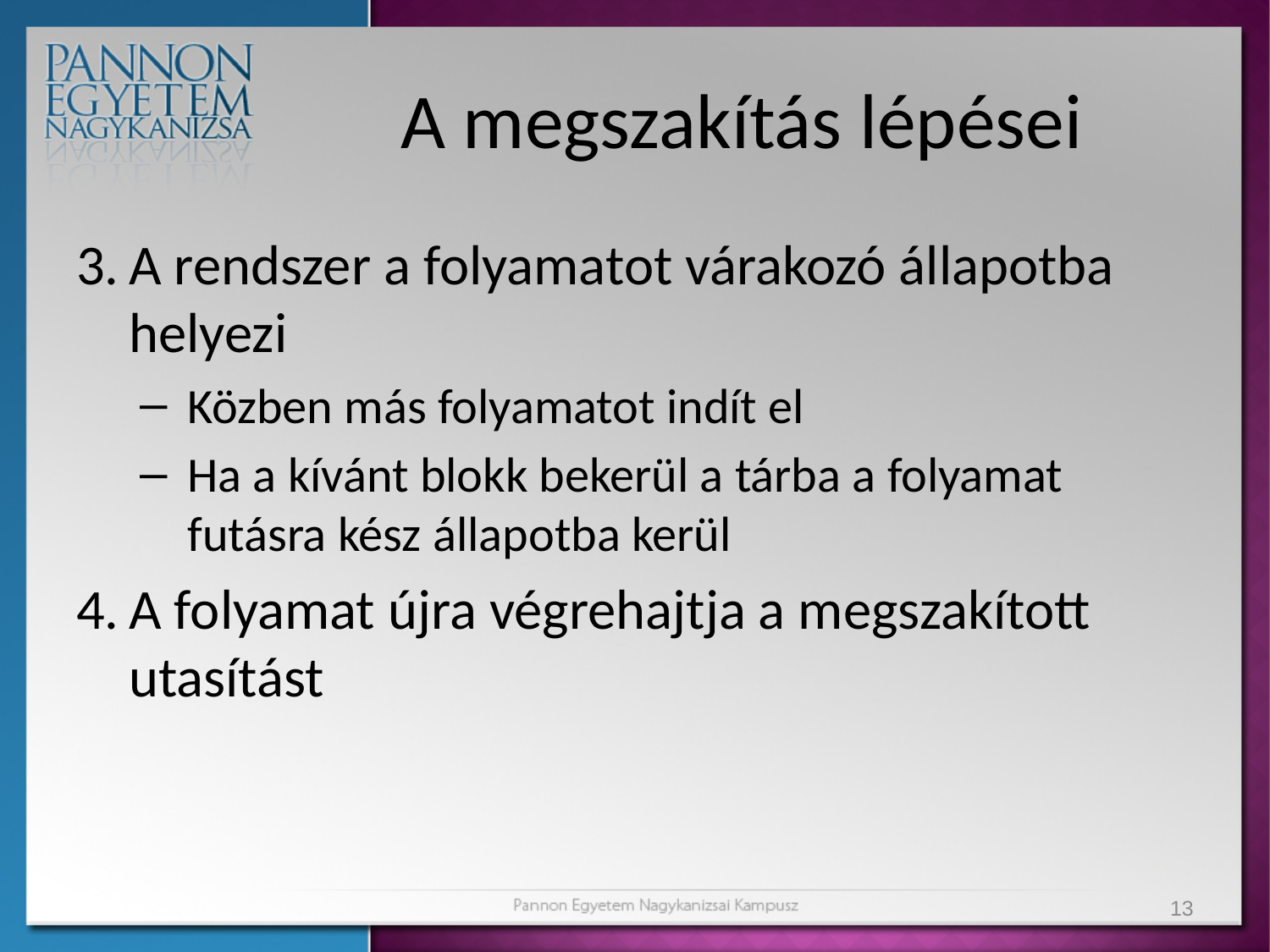

# A megszakítás lépései
A rendszer a folyamatot várakozó állapotba helyezi
Közben más folyamatot indít el
Ha a kívánt blokk bekerül a tárba a folyamat futásra kész állapotba kerül
A folyamat újra végrehajtja a megszakított utasítást
13